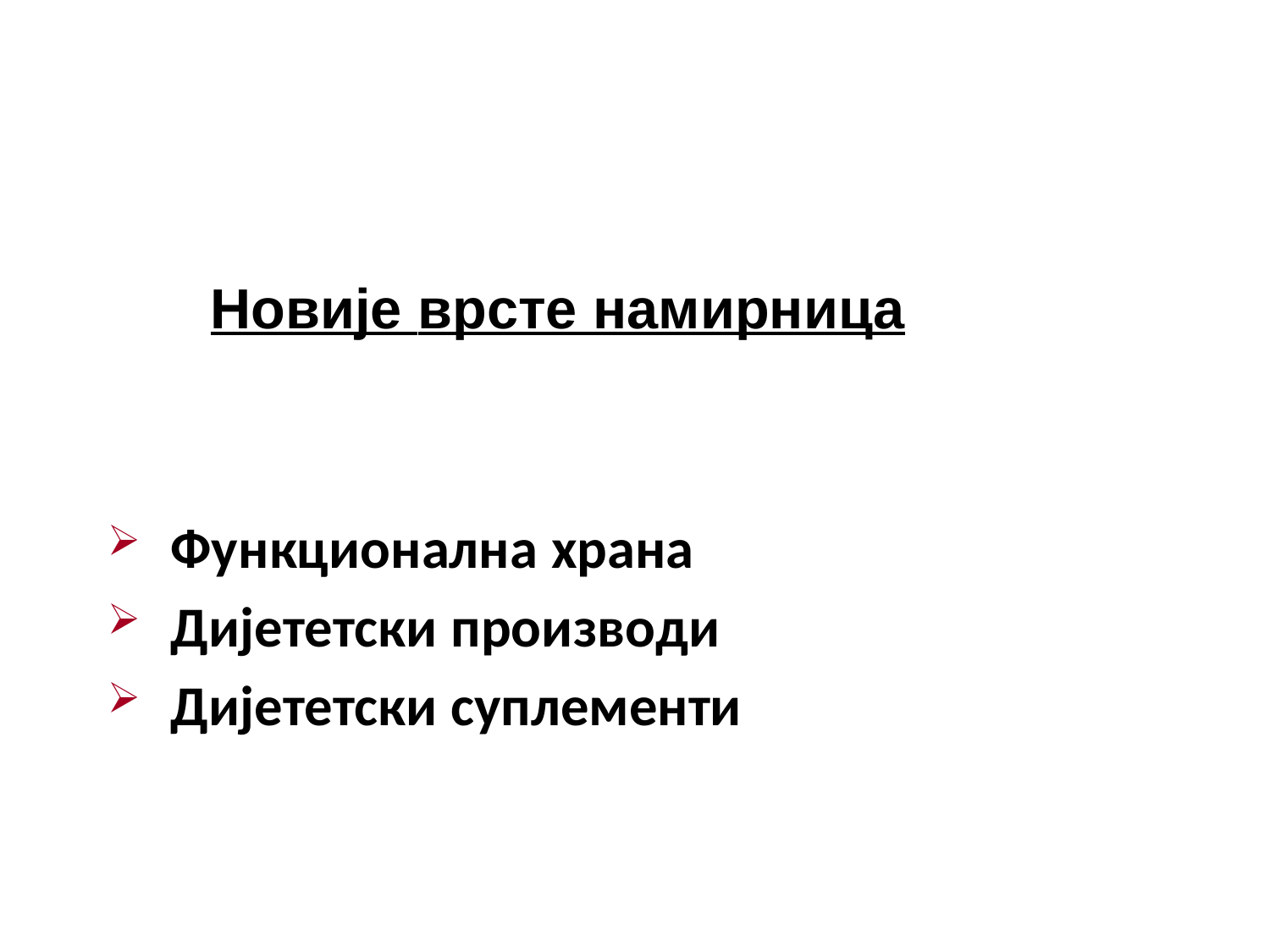

Новије врсте намирница

Функционална храна
Дијететски производи
Дијететски суплементи